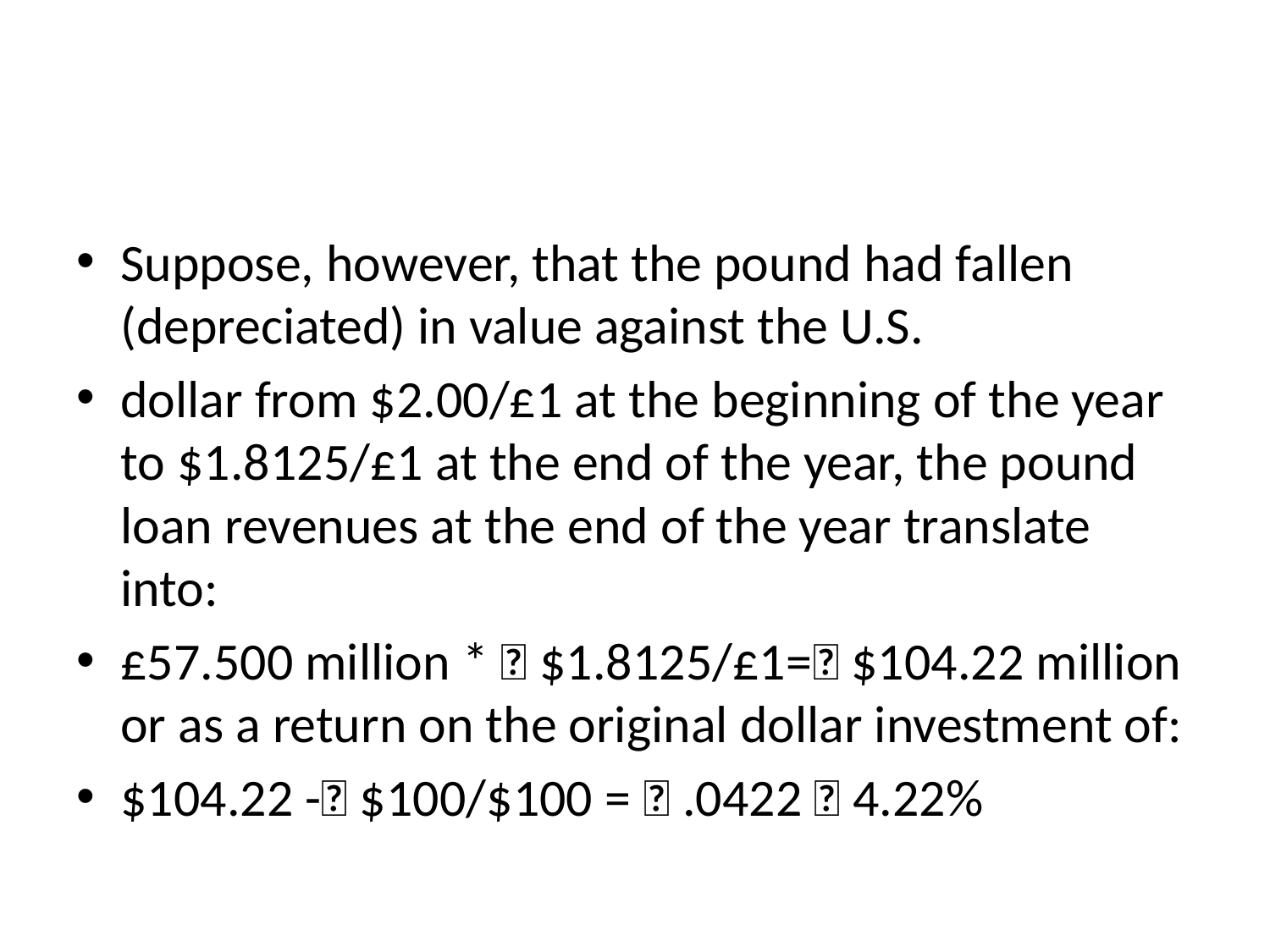

#
Suppose, however, that the pound had fallen (depreciated) in value against the U.S.
dollar from $2.00/£1 at the beginning of the year to $1.8125/£1 at the end of the year, the pound loan revenues at the end of the year translate into:
£57.500 million * 􏰇 $1.8125/£1=􏰁 $104.22 million or as a return on the original dollar investment of:
$104.22 -􏰂 $100/$100 = 􏰁 .0422 􏰁 4.22%